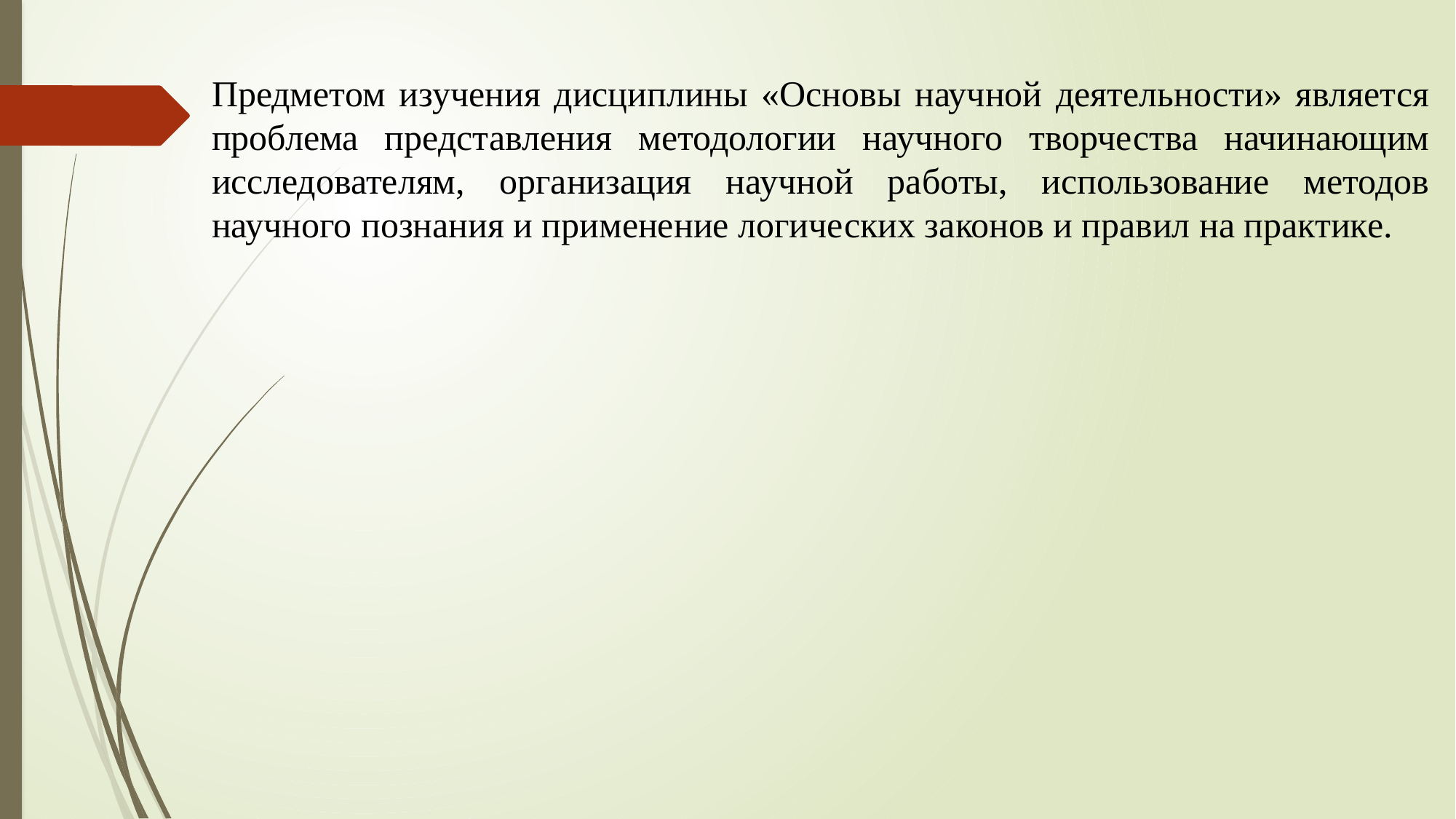

Предметом изучения дисциплины «Основы научной деятельности» является проблема представления методологии научного творчества начинающим исследователям, организация научной работы, использование методов научного познания и применение логических законов и правил на практике.